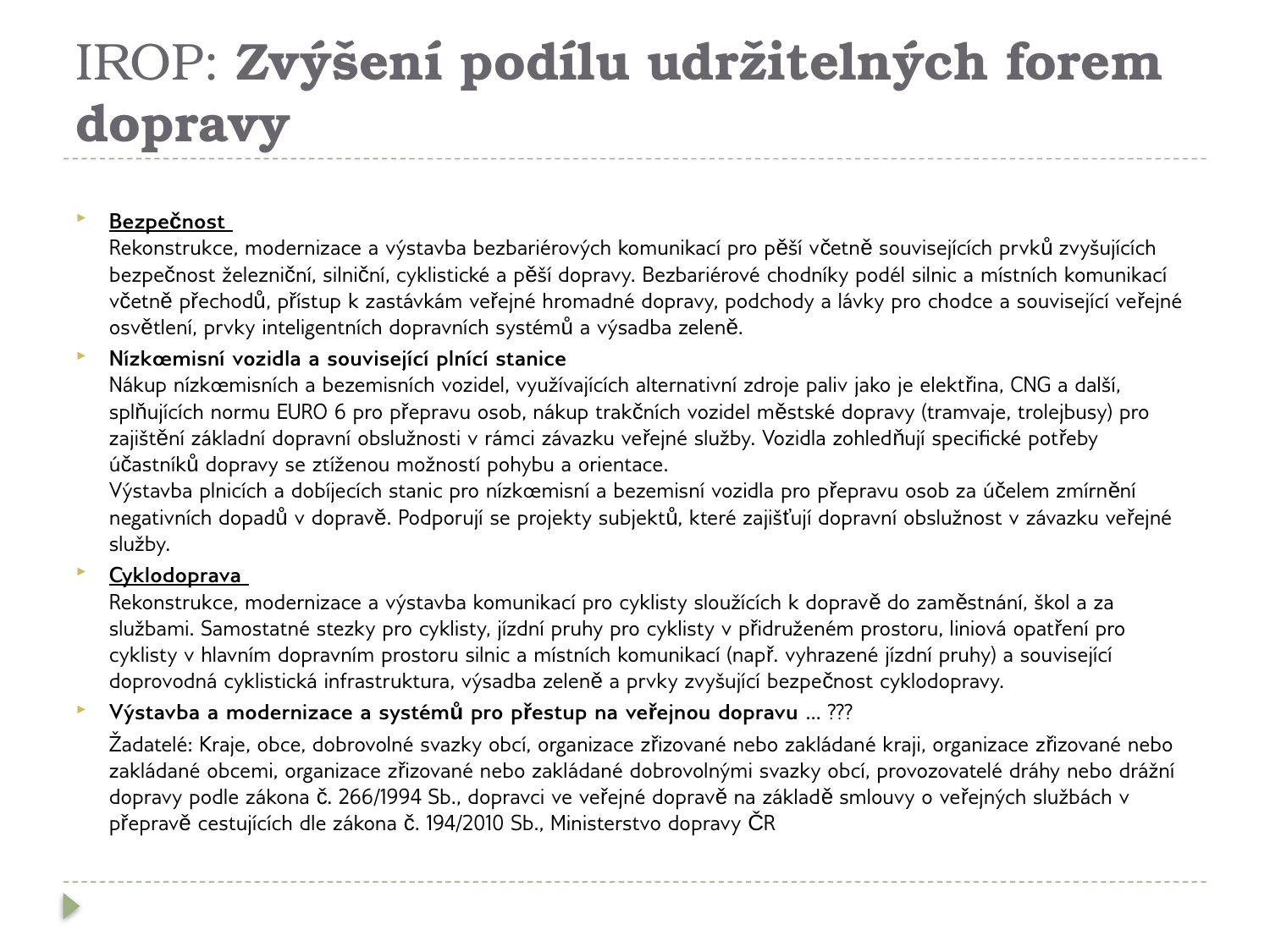

# IROP: Zvýšení podílu udržitelných forem dopravy

Bezpečnost
Rekonstrukce, modernizace a výstavba bezbariérových komunikací pro pěší včetně souvisejících prvků zvyšujících bezpečnost železniční, silniční, cyklistické a pěší dopravy. Bezbariérové chodníky podél silnic a místních komunikací včetně přechodů, přístup k zastávkám veřejné hromadné dopravy, podchody a lávky pro chodce a související veřejné osvětlení, prvky inteligentních dopravních systémů a výsadba zeleně.
Nízkoemisní vozidla a související plnící stanice
Nákup nízkoemisních a bezemisních vozidel, využívajících alternativní zdroje paliv jako je elektřina, CNG a další, splňujících normu EURO 6 pro přepravu osob, nákup trakčních vozidel městské dopravy (tramvaje, trolejbusy) pro zajištění základní dopravní obslužnosti v rámci závazku veřejné služby. Vozidla zohledňují specifické potřeby účastníků dopravy se ztíženou možností pohybu a orientace.
Výstavba plnicích a dobíjecích stanic pro nízkoemisní a bezemisní vozidla pro přepravu osob za účelem zmírnění negativních dopadů v dopravě. Podporují se projekty subjektů, které zajišťují dopravní obslužnost v závazku veřejné služby.
Cyklodoprava
Rekonstrukce, modernizace a výstavba komunikací pro cyklisty sloužících k dopravě do zaměstnání, škol a za službami. Samostatné stezky pro cyklisty, jízdní pruhy pro cyklisty v přidruženém prostoru, liniová opatření pro cyklisty v hlavním dopravním prostoru silnic a místních komunikací (např. vyhrazené jízdní pruhy) a související doprovodná cyklistická infrastruktura, výsadba zeleně a prvky zvyšující bezpečnost cyklodopravy.
Výstavba a modernizace a systémů pro přestup na veřejnou dopravu … ???
	Žadatelé: Kraje, obce, dobrovolné svazky obcí, organizace zřizované nebo zakládané kraji, organizace zřizované nebo zakládané obcemi, organizace zřizované nebo zakládané dobrovolnými svazky obcí, provozovatelé dráhy nebo drážní dopravy podle zákona č. 266/1994 Sb., dopravci ve veřejné dopravě na základě smlouvy o veřejných službách v přepravě cestujících dle zákona č. 194/2010 Sb., Ministerstvo dopravy ČR